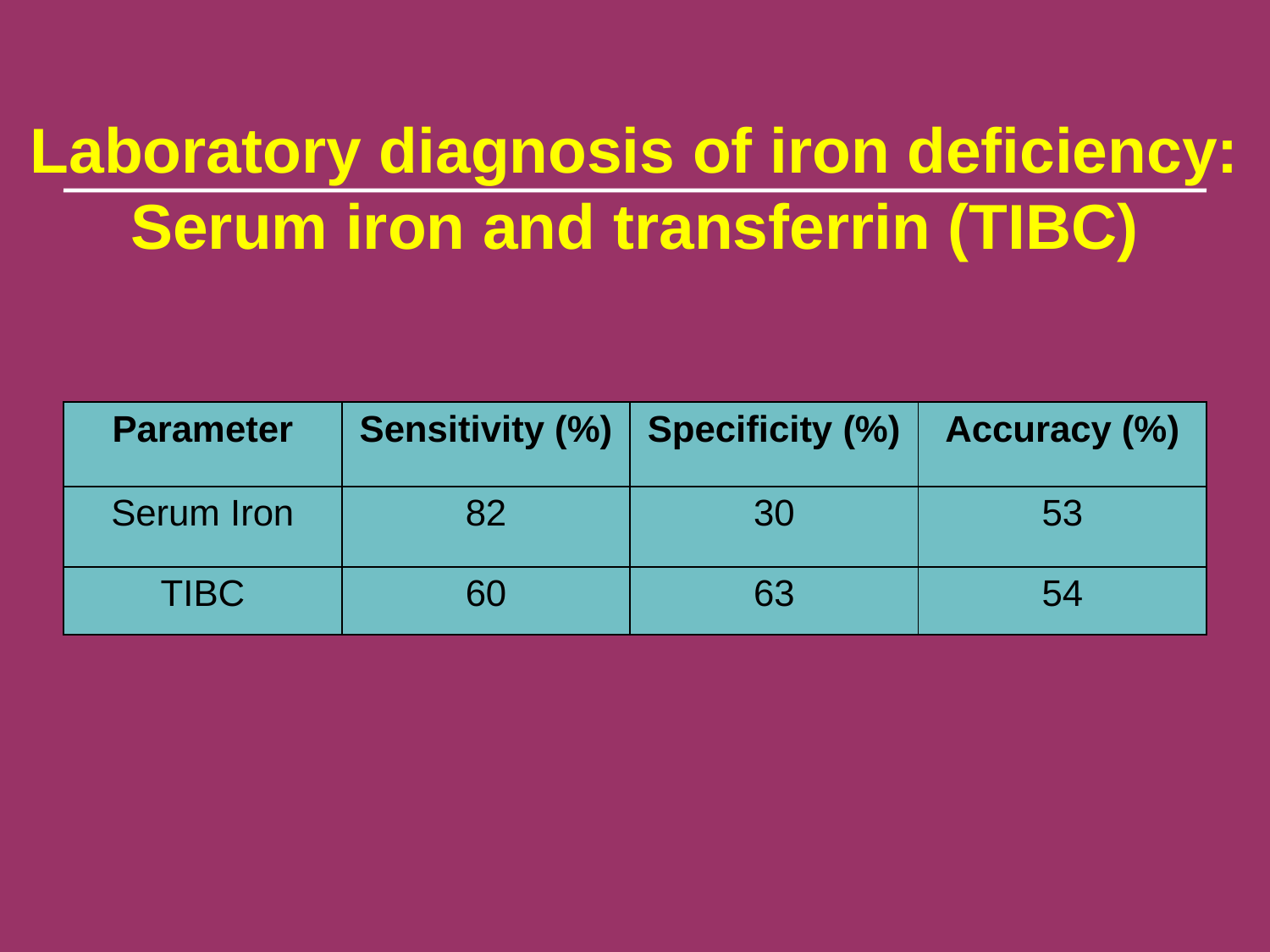

Laboratory diagnosis of iron deficiency:
Serum iron and transferrin (TIBC)
| Parameter | Sensitivity (%) | Specificity (%) | Accuracy (%) |
| --- | --- | --- | --- |
| Serum Iron | 82 | 30 | 53 |
| TIBC | 60 | 63 | 54 |